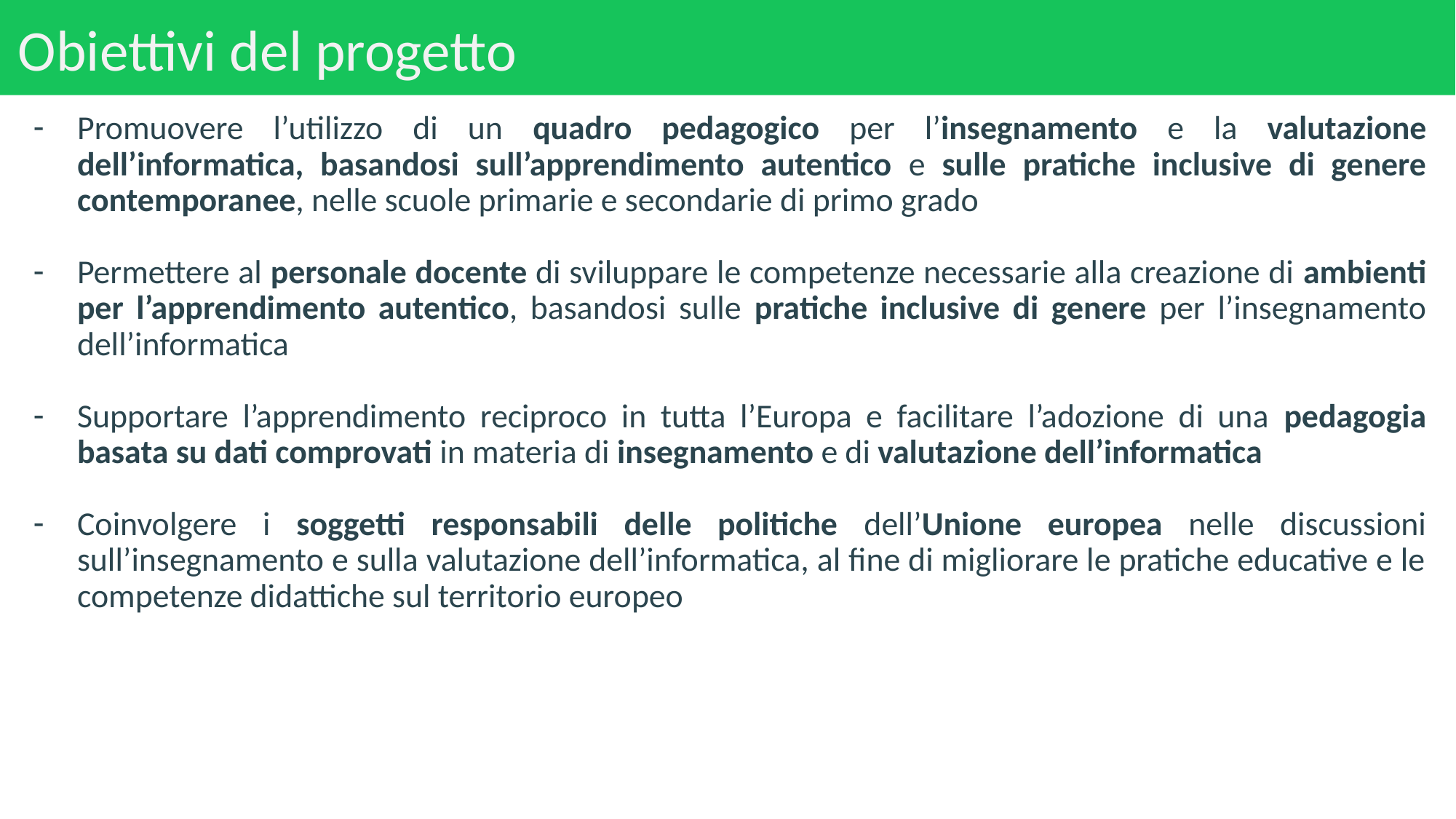

# Obiettivi del progetto
Promuovere l’utilizzo di un quadro pedagogico per l’insegnamento e la valutazione dell’informatica, basandosi sull’apprendimento autentico e sulle pratiche inclusive di genere contemporanee, nelle scuole primarie e secondarie di primo grado

Permettere al personale docente di sviluppare le competenze necessarie alla creazione di ambienti per l’apprendimento autentico, basandosi sulle pratiche inclusive di genere per l’insegnamento dell’informatica

Supportare l’apprendimento reciproco in tutta l’Europa e facilitare l’adozione di una pedagogia basata su dati comprovati in materia di insegnamento e di valutazione dell’informatica

Coinvolgere i soggetti responsabili delle politiche dell’Unione europea nelle discussioni sull’insegnamento e sulla valutazione dell’informatica, al fine di migliorare le pratiche educative e le competenze didattiche sul territorio europeo